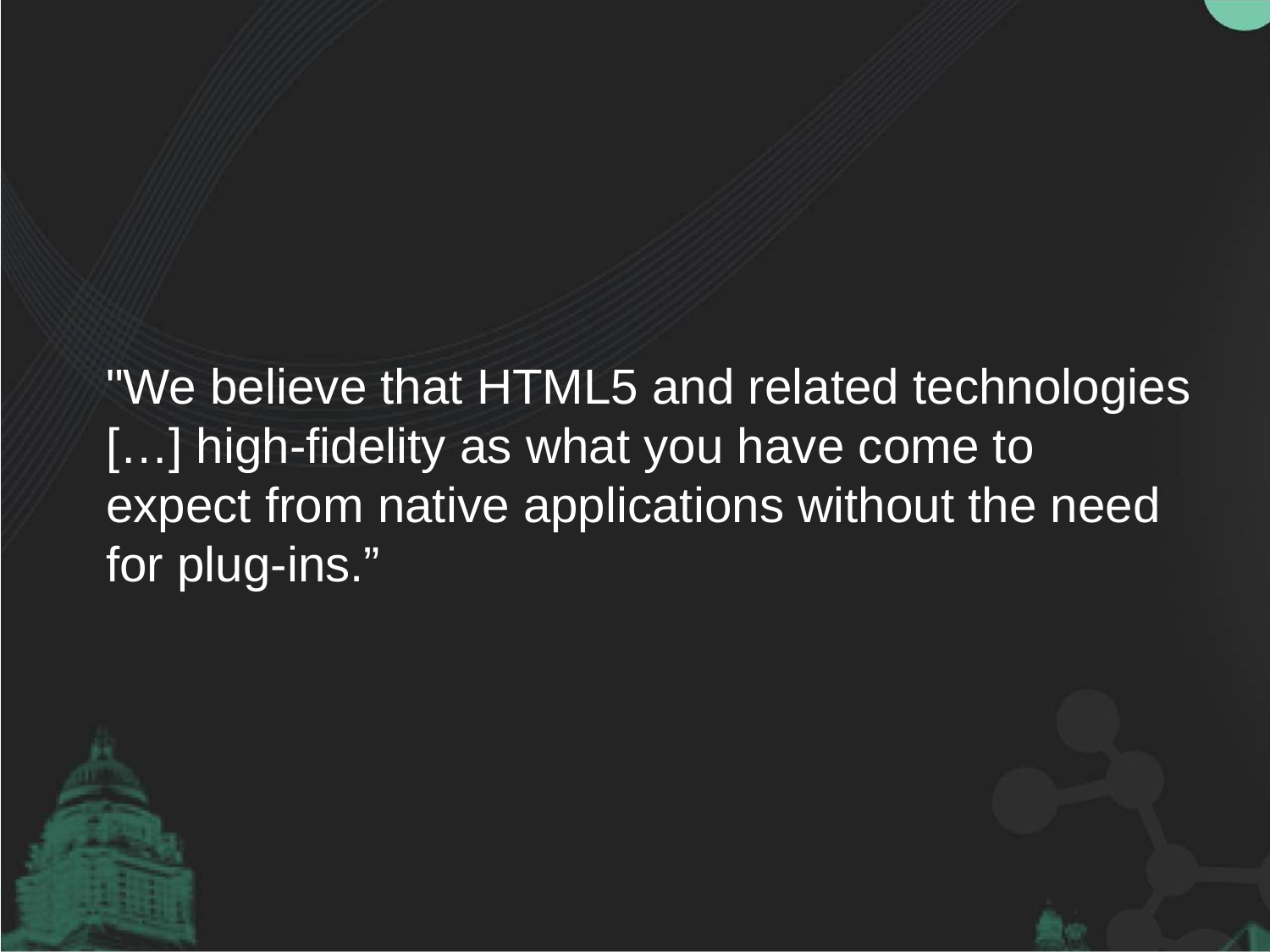

#
"We believe that HTML5 and related technologies […] high-fidelity as what you have come to expect from native applications without the need for plug-ins.”